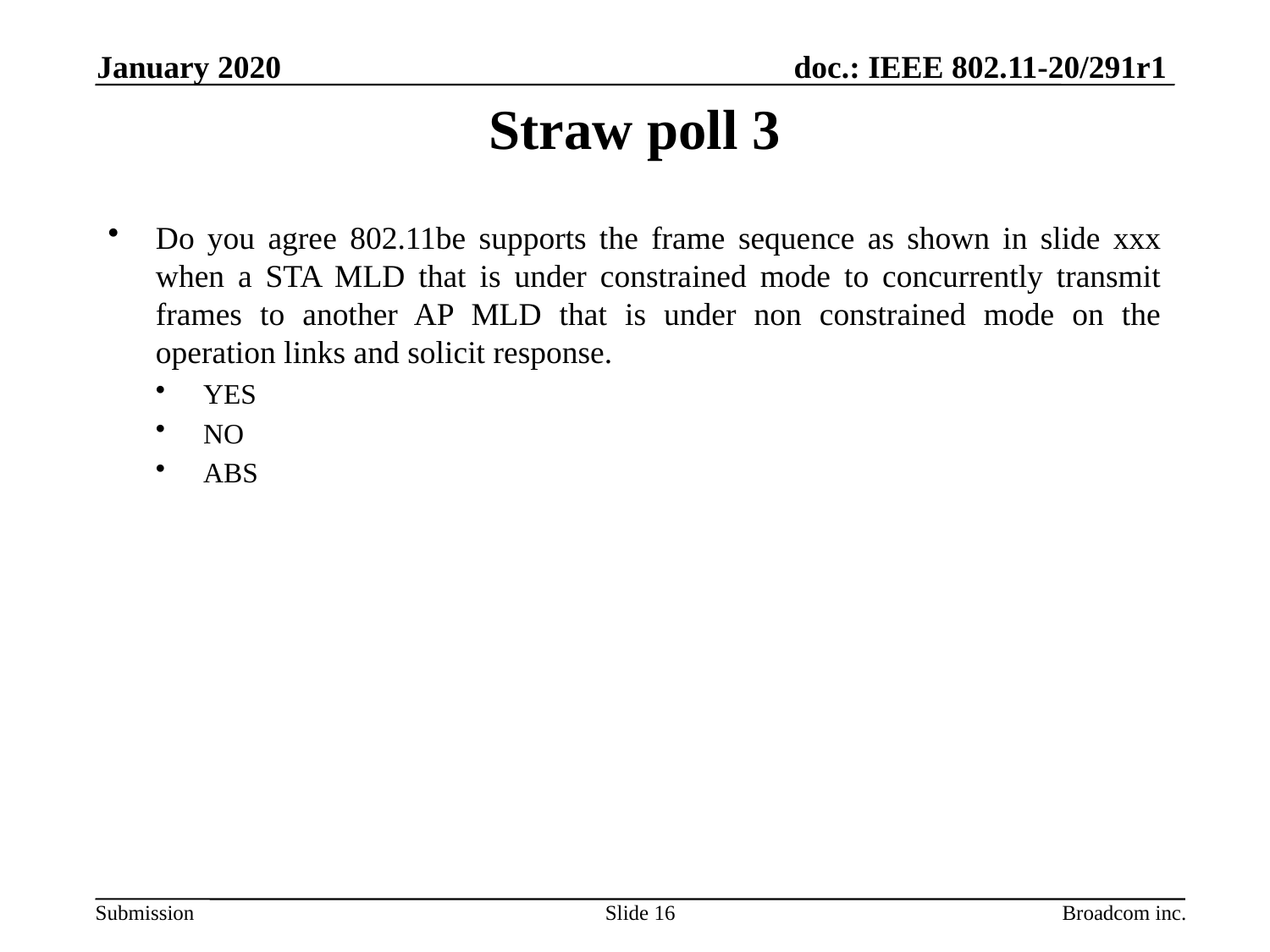

January 2020
# Straw poll 3
Do you agree 802.11be supports the frame sequence as shown in slide xxx when a STA MLD that is under constrained mode to concurrently transmit frames to another AP MLD that is under non constrained mode on the operation links and solicit response.
YES
NO
ABS

Slide 16
Broadcom inc.